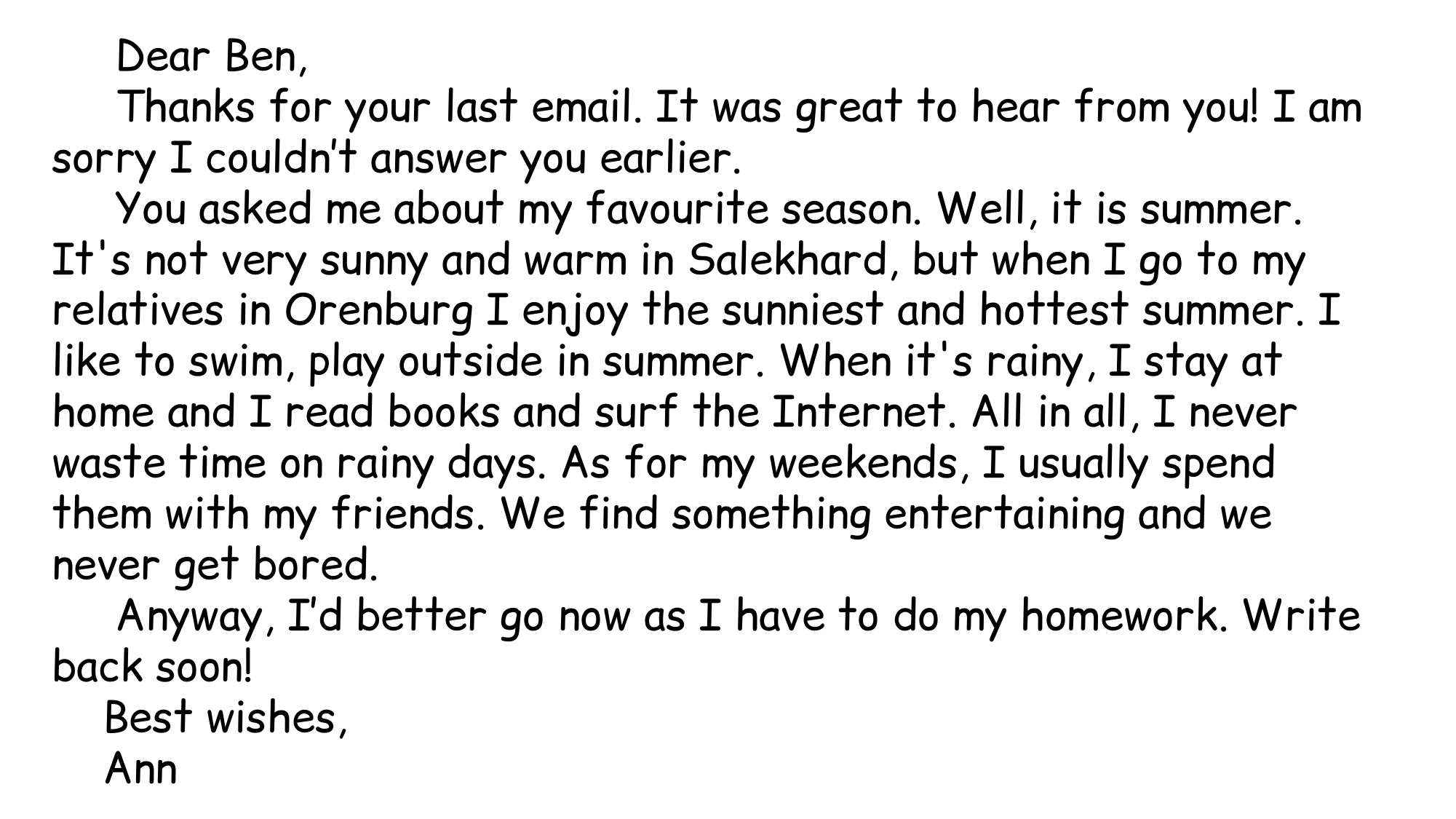

Dear Ben,
     Thanks for your last email. It was great to hear from you! I am sorry I couldn’t answer you earlier.
     You asked me about my favourite season. Well, it is summer. It's not very sunny and warm in Salekhard, but when I go to my relatives in Orenburg I enjoy the sunniest and hottest summer. I like to swim, play outside in summer. When it's rainy, I stay at home and I read books and surf the Internet. All in all, I never waste time on rainy days. As for my weekends, I usually spend them with my friends. We find something entertaining and we never get bored.
     Anyway, I’d better go now as I have to do my homework. Write back soon!
    Best wishes,
    Ann